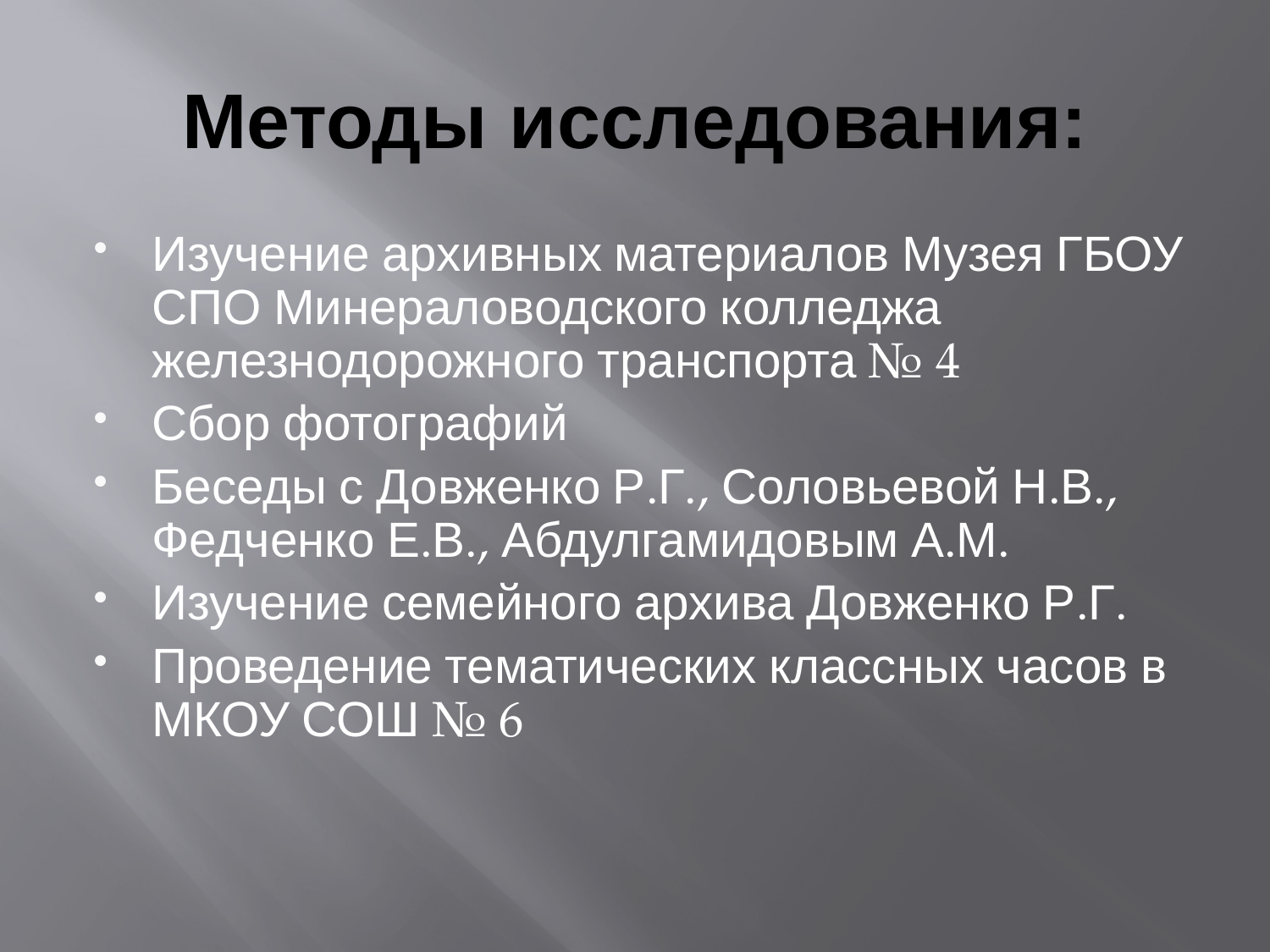

# Методы исследования:
Изучение архивных материалов Музея ГБОУ СПО Минераловодского колледжа железнодорожного транспорта № 4
Сбор фотографий
Беседы с Довженко Р.Г., Соловьевой Н.В., Федченко Е.В., Абдулгамидовым А.М.
Изучение семейного архива Довженко Р.Г.
Проведение тематических классных часов в МКОУ СОШ № 6